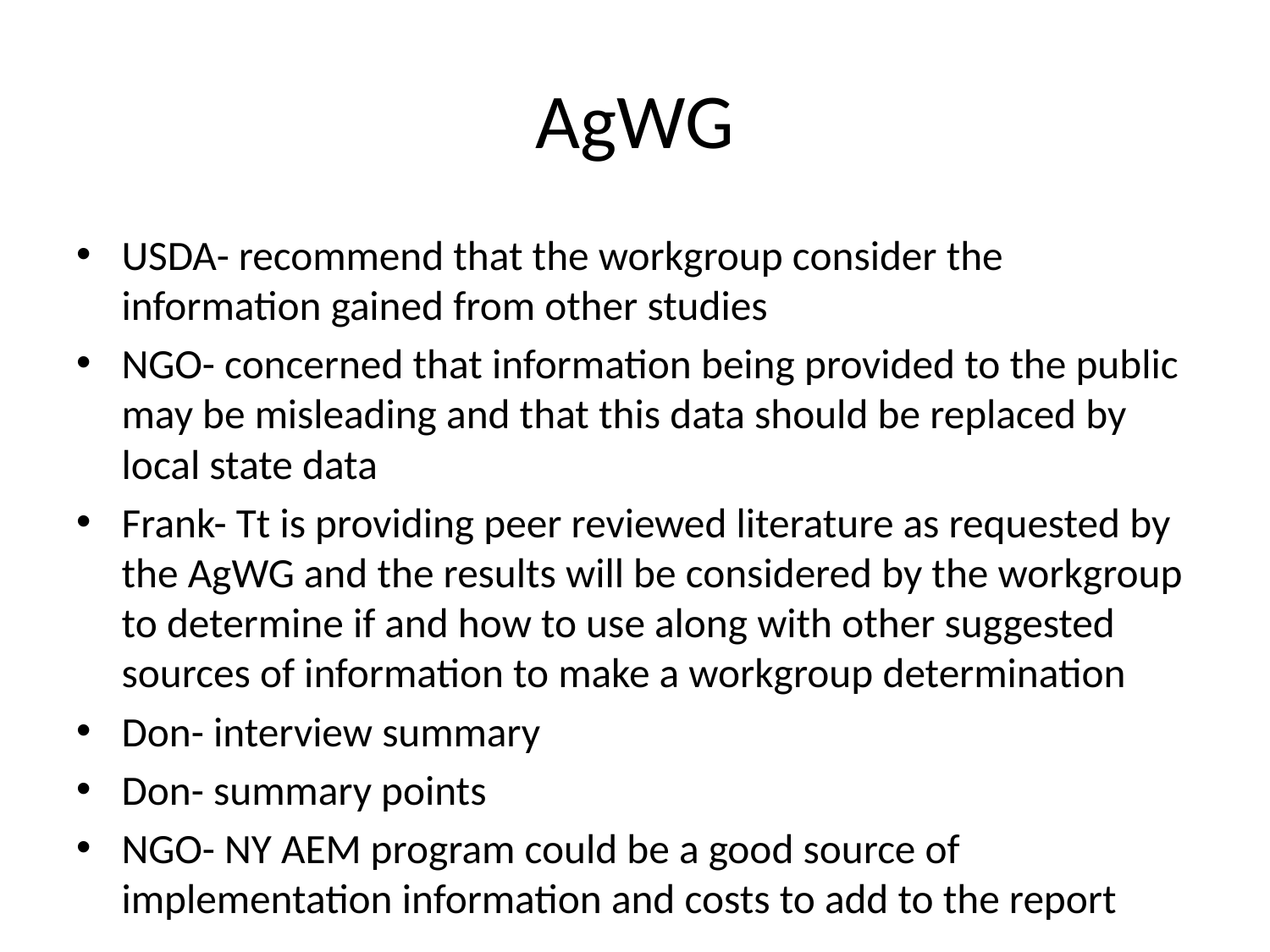

# AgWG
USDA- recommend that the workgroup consider the information gained from other studies
NGO- concerned that information being provided to the public may be misleading and that this data should be replaced by local state data
Frank- Tt is providing peer reviewed literature as requested by the AgWG and the results will be considered by the workgroup to determine if and how to use along with other suggested sources of information to make a workgroup determination
Don- interview summary
Don- summary points
NGO- NY AEM program could be a good source of implementation information and costs to add to the report